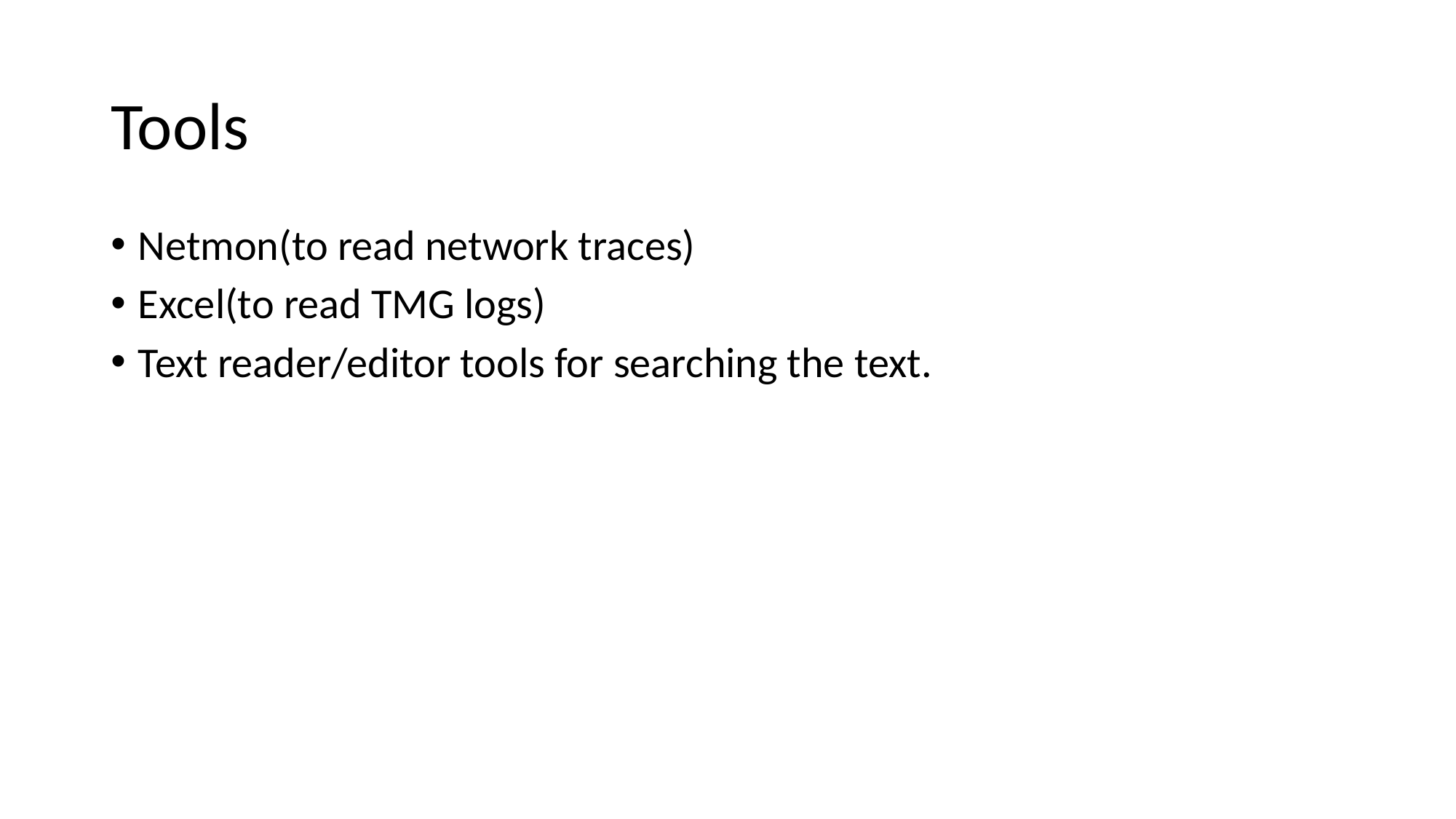

# Tools
Netmon(to read network traces)
Excel(to read TMG logs)
Text reader/editor tools for searching the text.